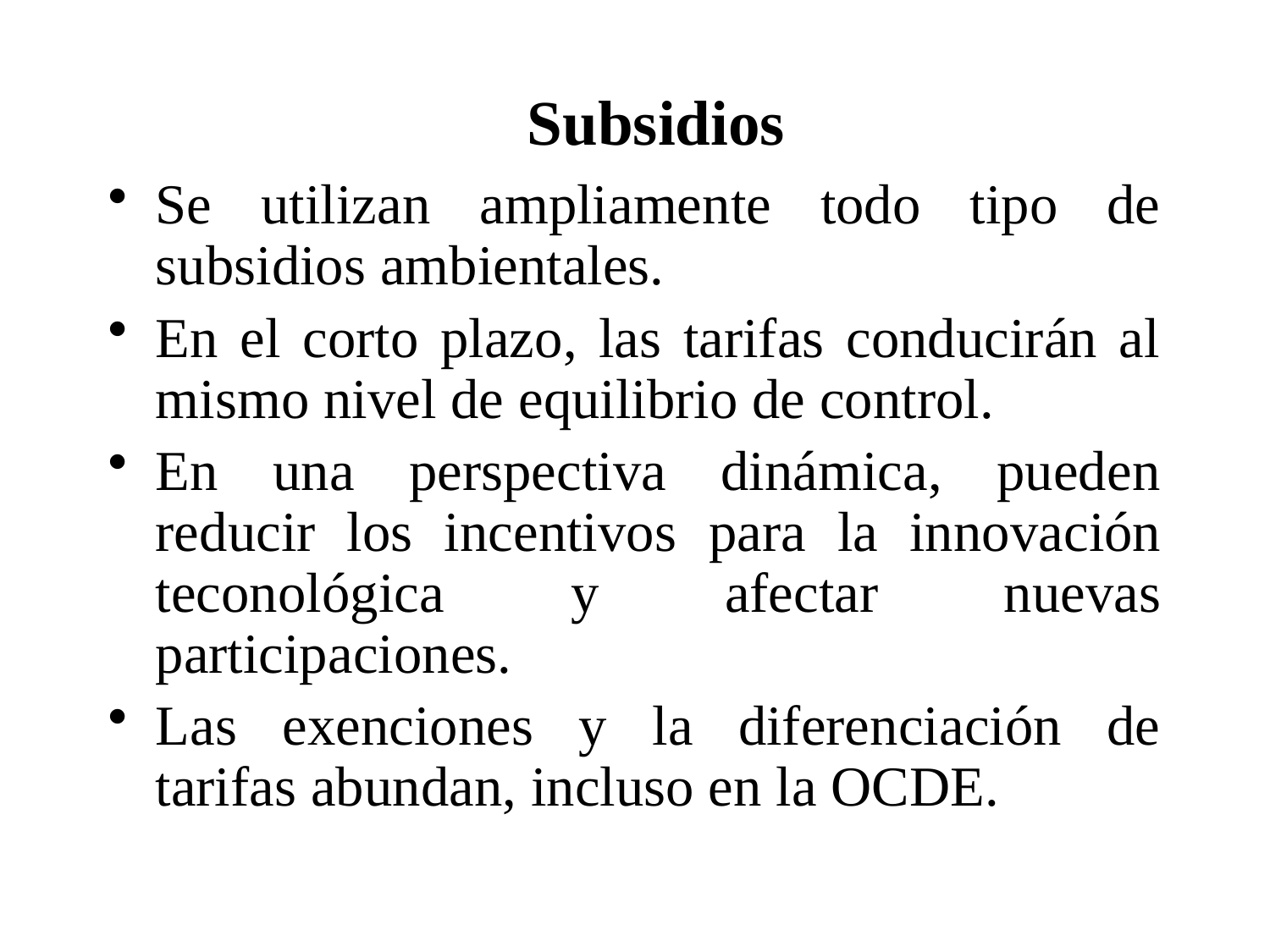

# Subsidios
Se utilizan ampliamente todo tipo de subsidios ambientales.
En el corto plazo, las tarifas conducirán al mismo nivel de equilibrio de control.
En una perspectiva dinámica, pueden reducir los incentivos para la innovación teconológica y afectar nuevas participaciones.
Las exenciones y la diferenciación de tarifas abundan, incluso en la OCDE.